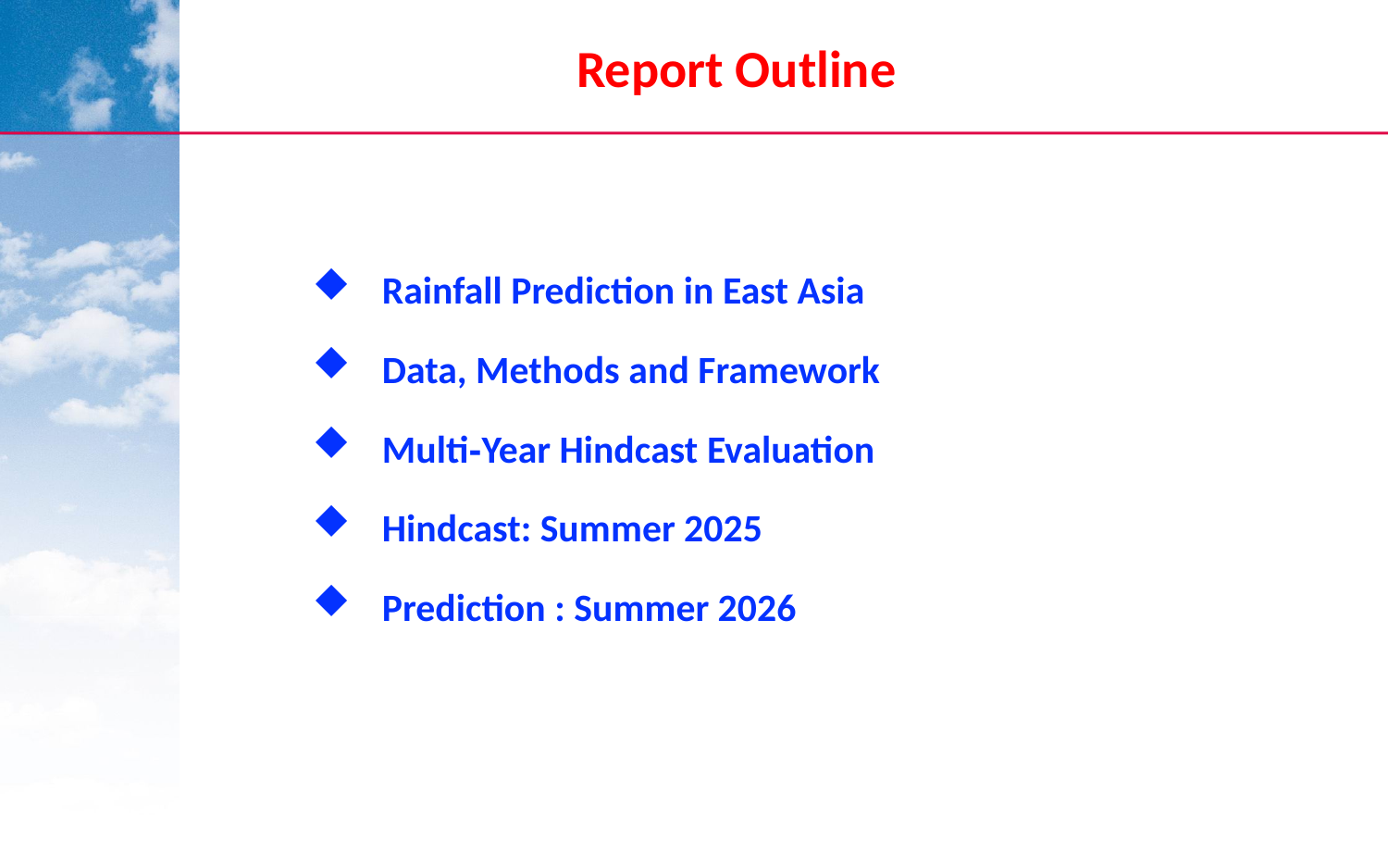

Report Outline
Rainfall Prediction in East Asia
Data, Methods and Framework
Multi‑Year Hindcast Evaluation
Hindcast: Summer 2025
Prediction : Summer 2026